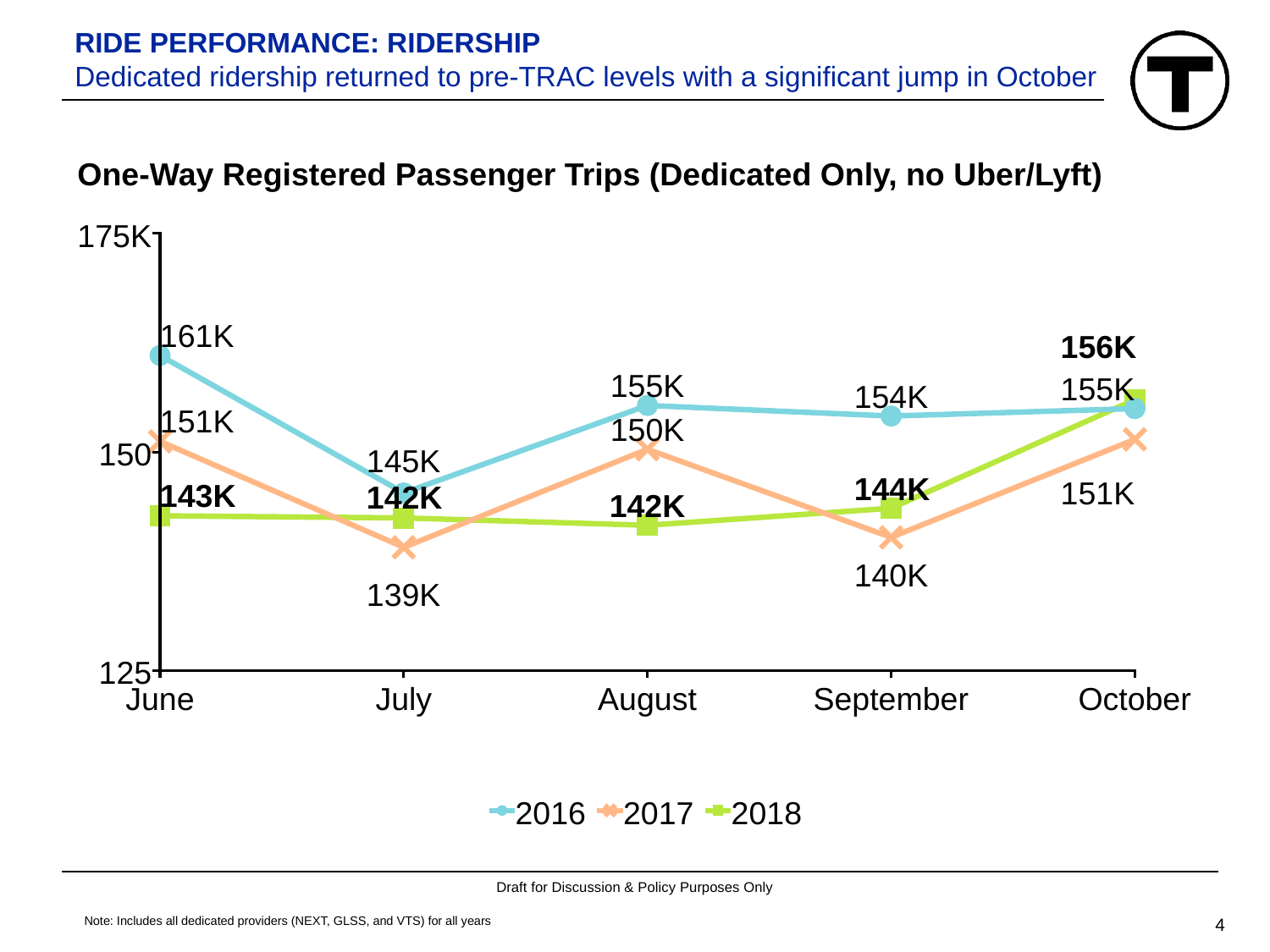

# RIDE PERFORMANCE: RIDERSHIP Dedicated ridership returned to pre-TRAC levels with a significant jump in October

Note: Includes all dedicated providers (NEXT, GLSS, and VTS) for all years